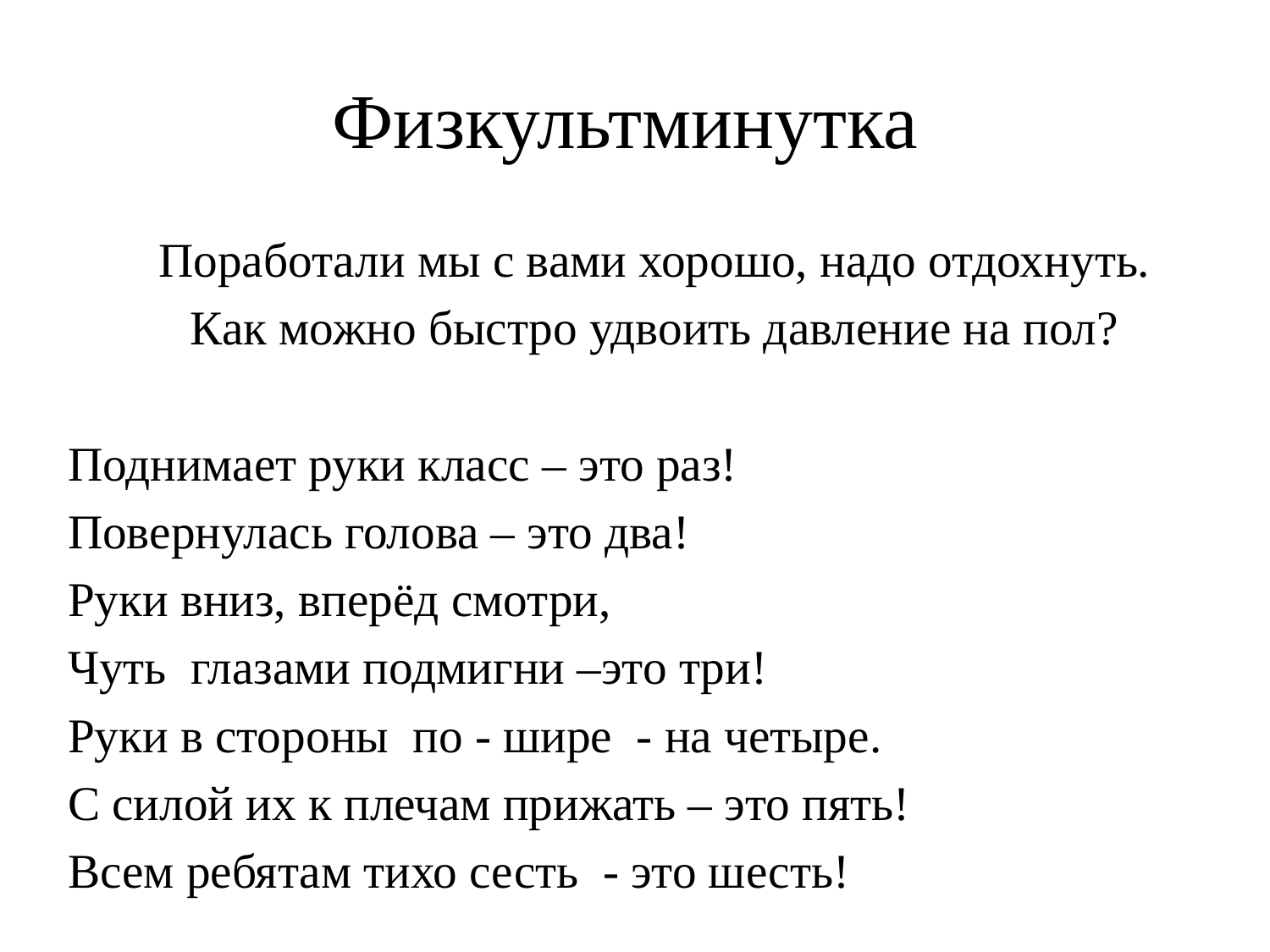

# Физкультминутка
Поработали мы с вами хорошо, надо отдохнуть.
Как можно быстро удвоить давление на пол?

Поднимает руки класс – это раз!
Повернулась голова – это два!
Руки вниз, вперёд смотри,
Чуть  глазами подмигни –это три!
Руки в стороны  по - шире  - на четыре.
С силой их к плечам прижать – это пять!
Всем ребятам тихо сесть  - это шесть!